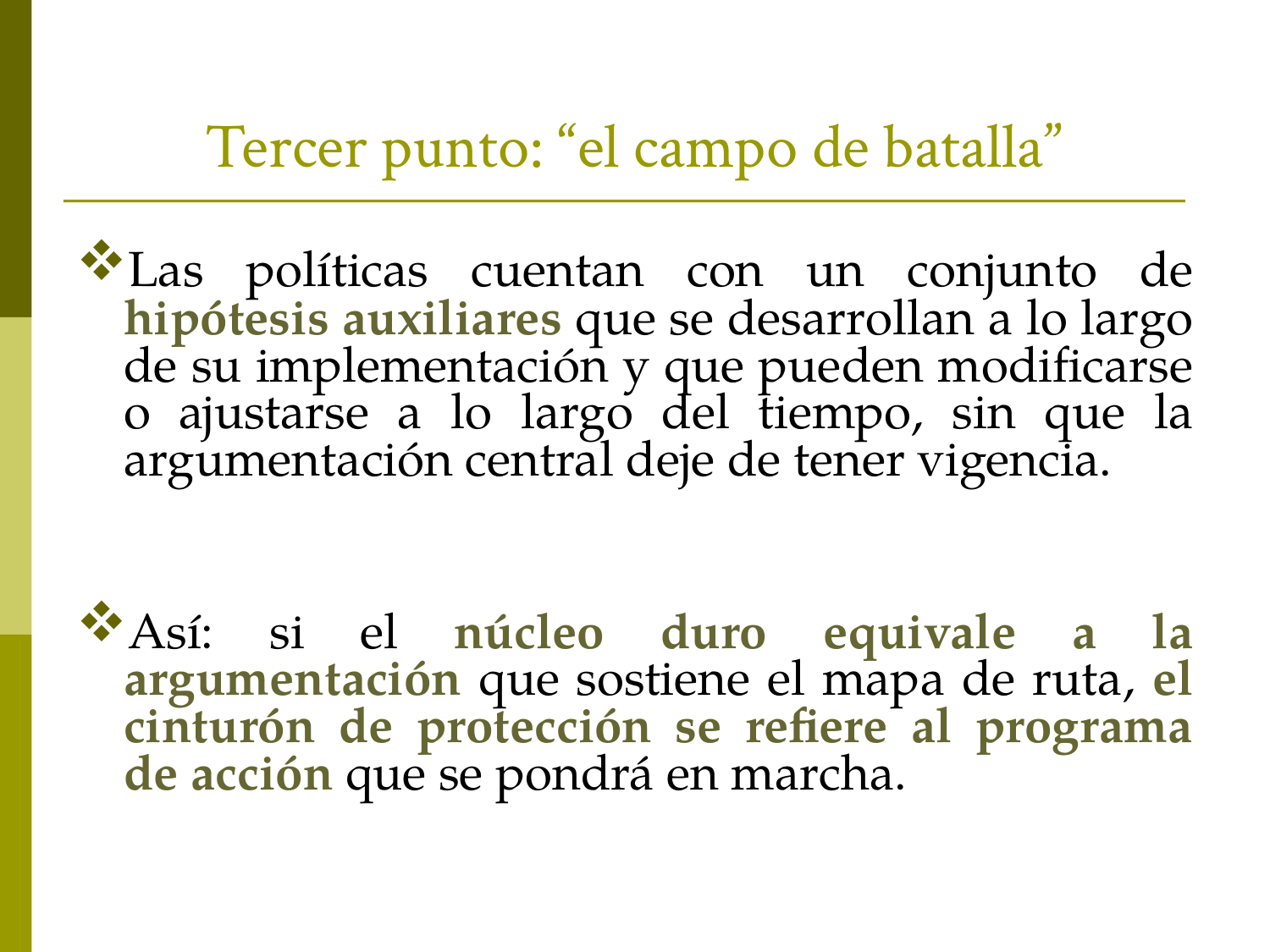

# Tercer punto: “el campo de batalla”
Las políticas cuentan con un conjunto de hipótesis auxiliares que se desarrollan a lo largo de su implementación y que pueden modificarse o ajustarse a lo largo del tiempo, sin que la argumentación central deje de tener vigencia.

Así: si el núcleo duro equivale a la argumentación que sostiene el mapa de ruta, el cinturón de protección se refiere al programa de acción que se pondrá en marcha.